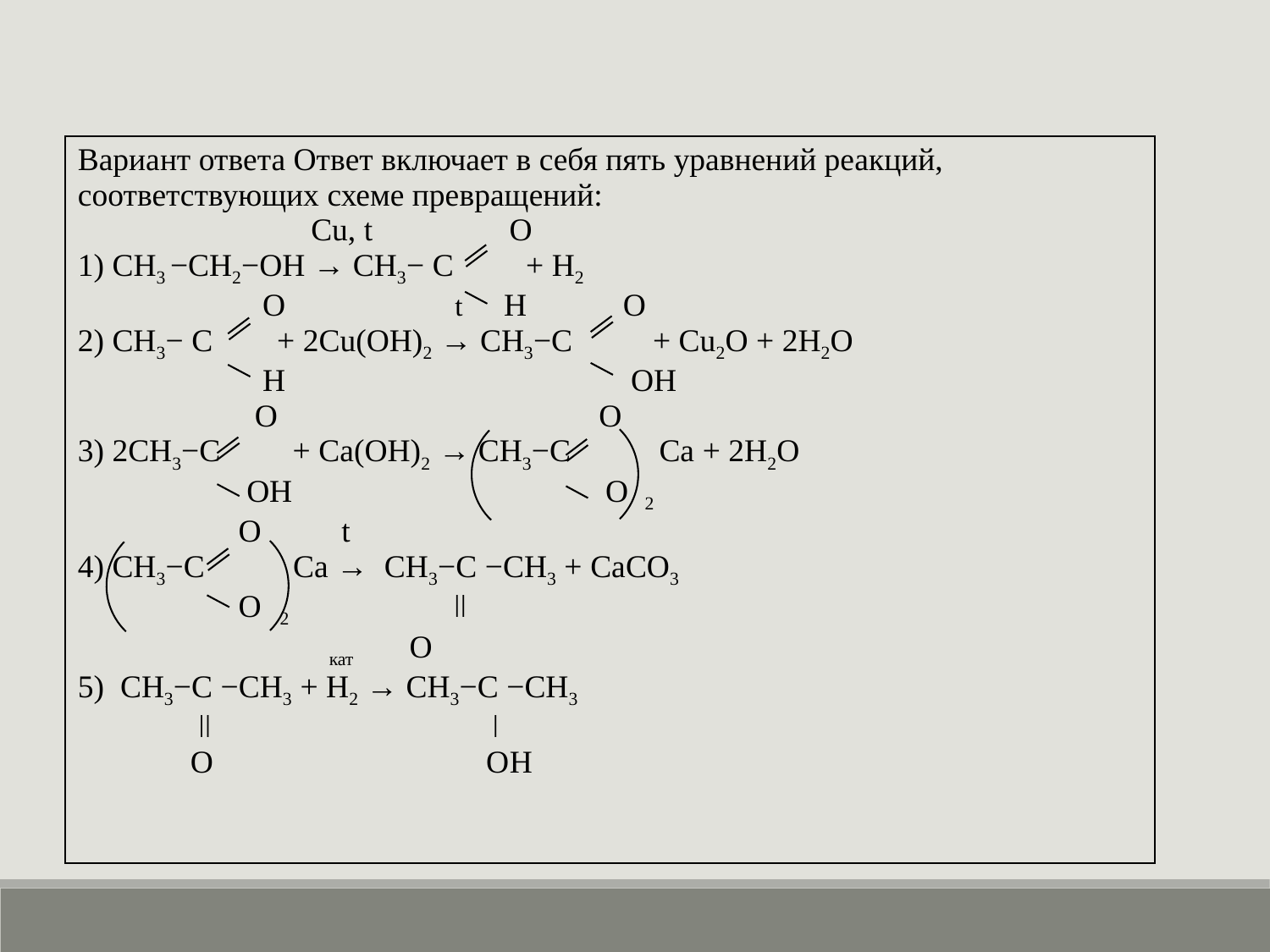

| Вариант ответа Ответ включает в себя пять уравнений реакций, соответствующих схеме превращений: Cu, t O 1) СH3 −CH2−OH → CH3− C + H2 O t H O 2) CH3− C + 2Cu(OH)2 → CH3−C + Cu2O + 2H2O H OH O O 3) 2CH3−C + Ca(OH)2 → CH3−C Ca + 2H2O OH O 2 O t 4) CH3−C Ca → CH3−C −CH3 + CaCO3 O 2 ǀǀ кат O 5) CH3−C −CH3 + H2 → CH3−C −CH3 ǀǀ ǀ O ОH |
| --- |